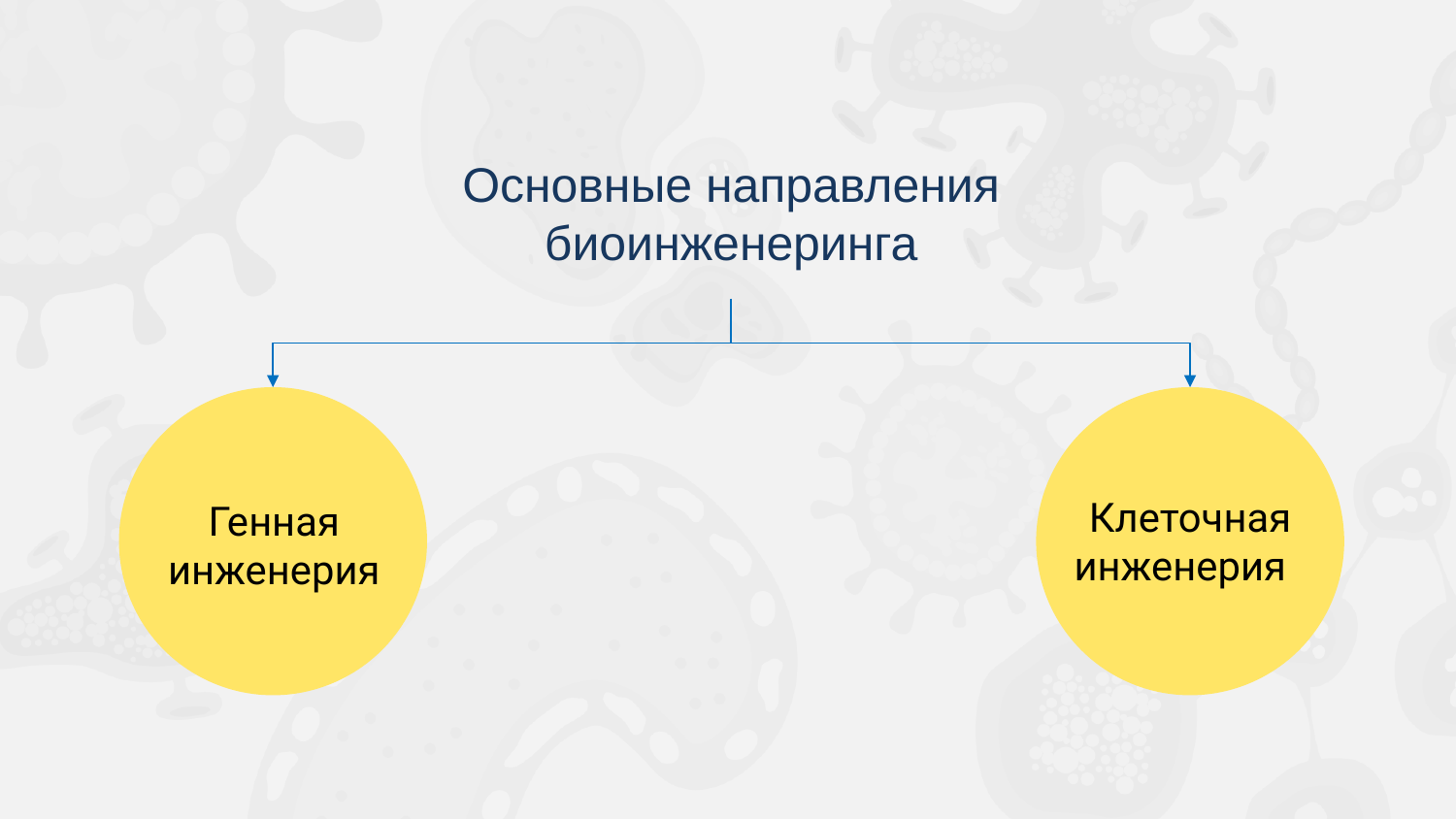

Основные направления биоинженеринга

Клеточная инженерия
Генная инженерия